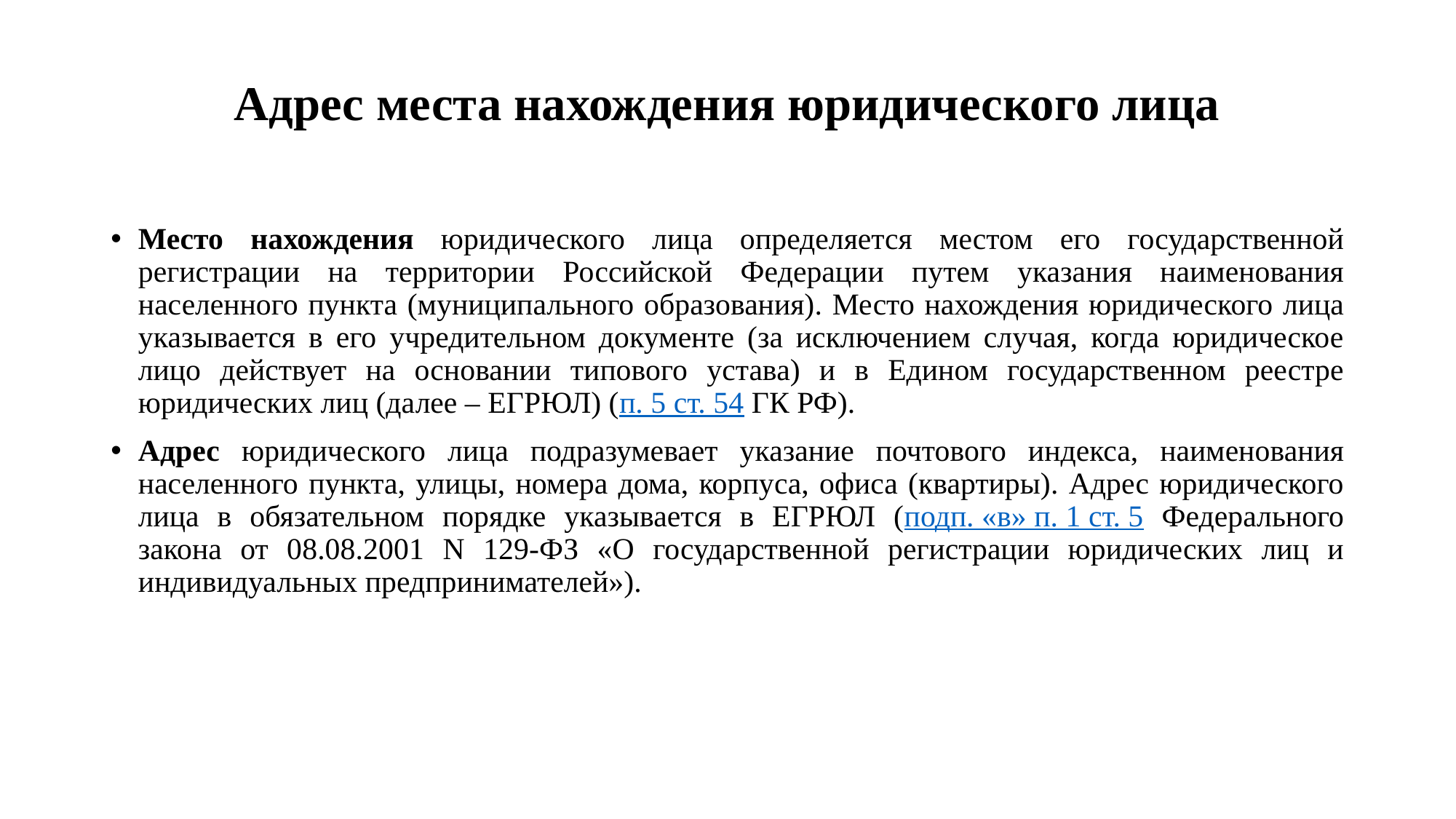

# Адрес места нахождения юридического лица
Место нахождения юридического лица определяется местом его государственной регистрации на территории Российской Федерации путем указания наименования населенного пункта (муниципального образования). Место нахождения юридического лица указывается в его учредительном документе (за исключением случая, когда юридическое лицо действует на основании типового устава) и в Едином государственном реестре юридических лиц (далее – ЕГРЮЛ) (п. 5 ст. 54 ГК РФ).
Адрес юридического лица подразумевает указание почтового индекса, наименования населенного пункта, улицы, номера дома, корпуса, офиса (квартиры). Адрес юридического лица в обязательном порядке указывается в ЕГРЮЛ (подп. «в» п. 1 ст. 5 Федерального закона от 08.08.2001 N 129-ФЗ «О государственной регистрации юридических лиц и индивидуальных предпринимателей»).